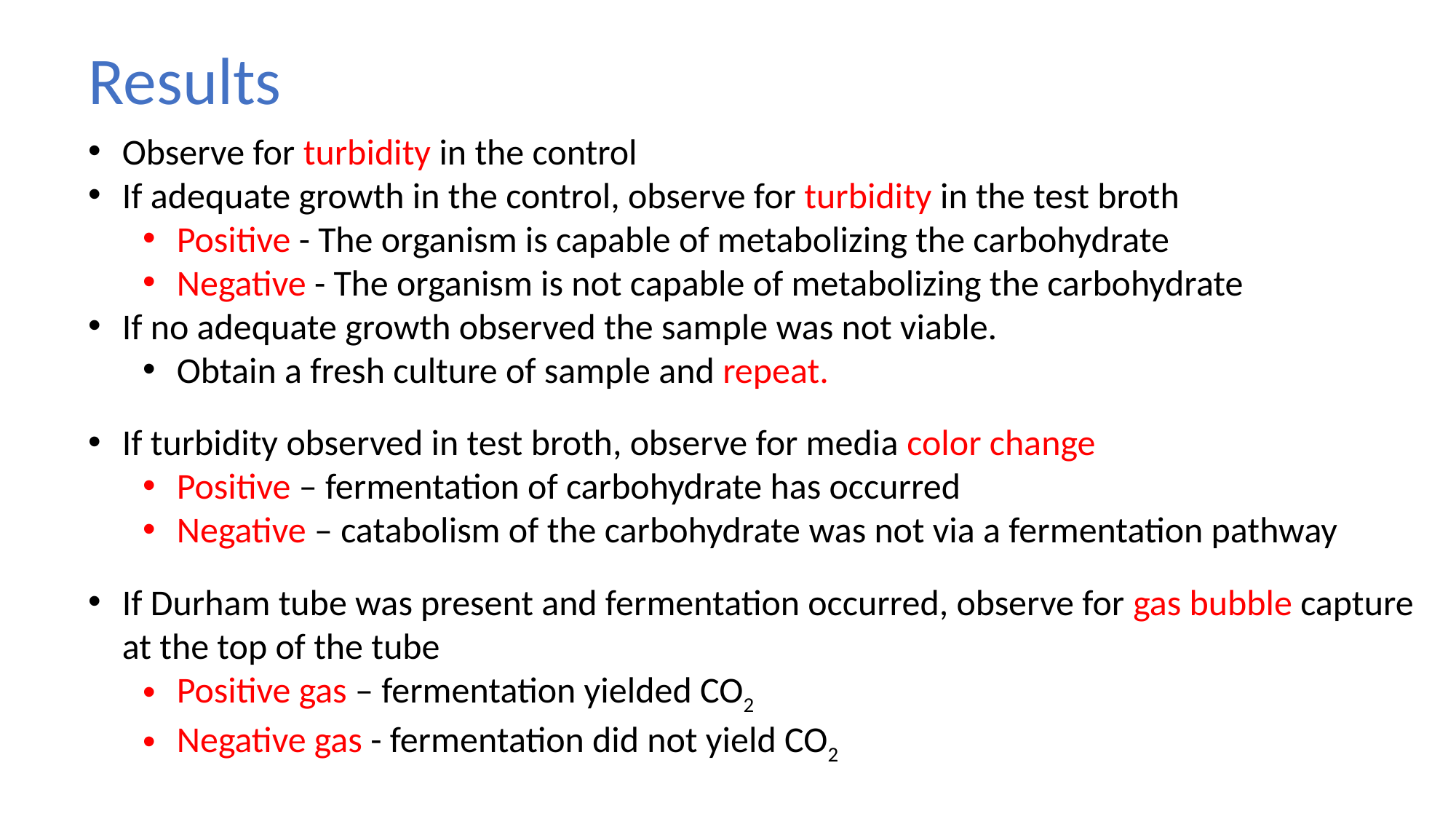

# Results
Observe for turbidity in the control
If adequate growth in the control, observe for turbidity in the test broth
Positive - The organism is capable of metabolizing the carbohydrate
Negative - The organism is not capable of metabolizing the carbohydrate
If no adequate growth observed the sample was not viable.
Obtain a fresh culture of sample and repeat.

If turbidity observed in test broth, observe for media color change
Positive – fermentation of carbohydrate has occurred
Negative – catabolism of the carbohydrate was not via a fermentation pathway

If Durham tube was present and fermentation occurred, observe for gas bubble capture at the top of the tube
Positive gas – fermentation yielded CO2
Negative gas - fermentation did not yield CO2